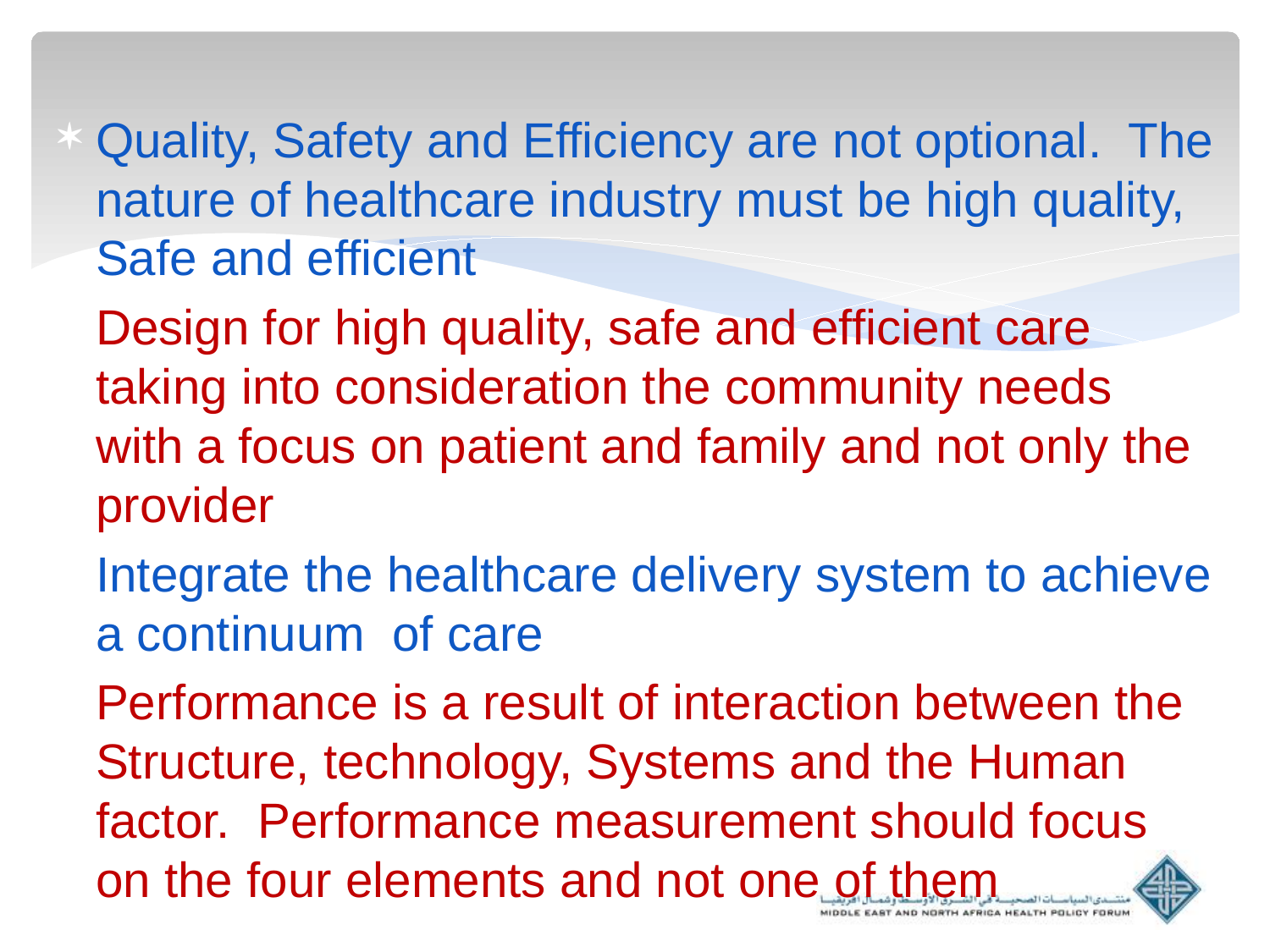

Quality, Safety and Efficiency are not optional.  The nature of healthcare industry must be high quality, Safe and efficient
Design for high quality, safe and efficient care taking into consideration the community needs with a focus on patient and family and not only the provider
Integrate the healthcare delivery system to achieve a continuum  of care
Performance is a result of interaction between the Structure, technology, Systems and the Human factor.  Performance measurement should focus on the four elements and not one of them